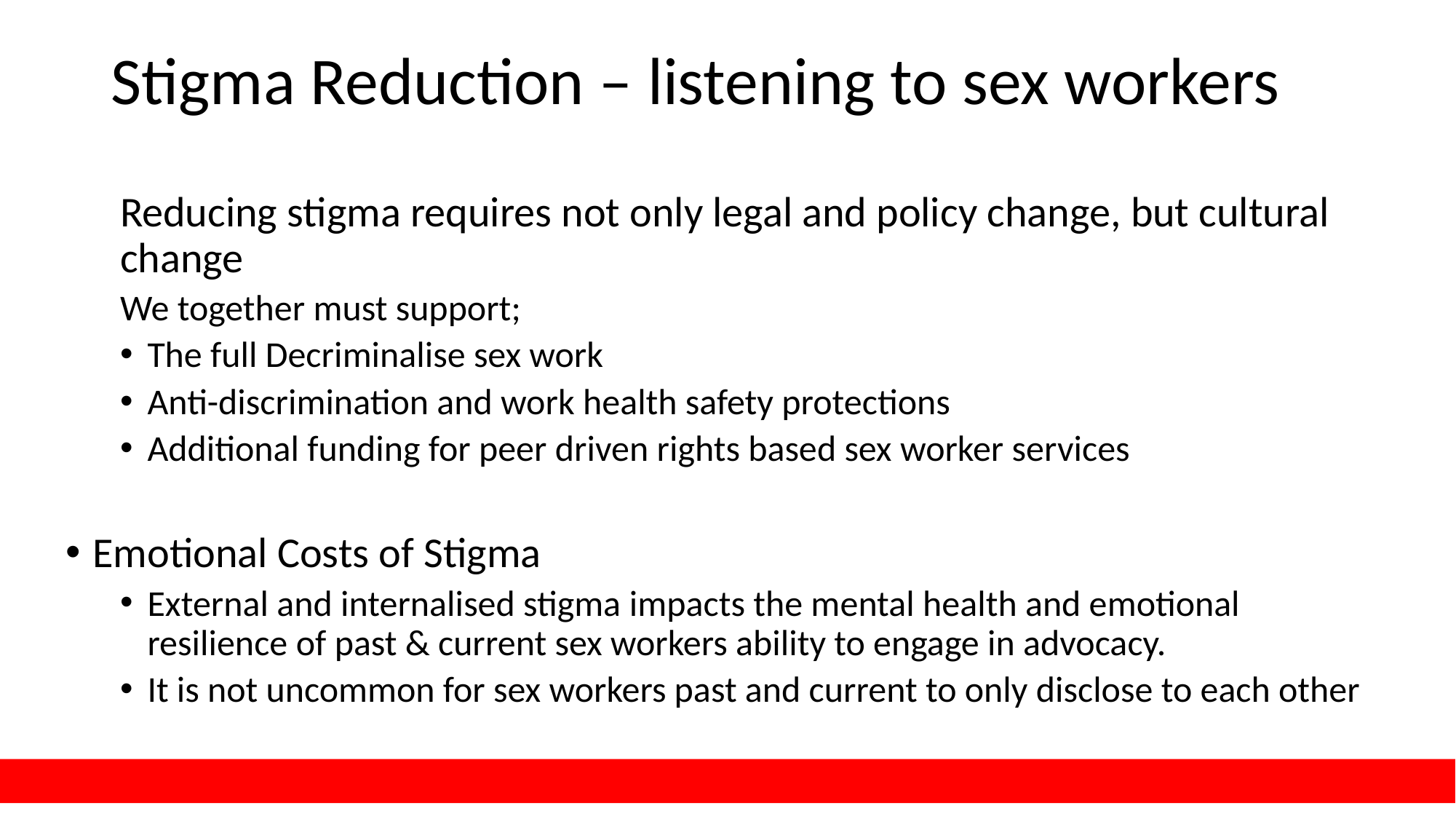

# Stigma Reduction – listening to sex workers
Reducing stigma requires not only legal and policy change, but cultural change
We together must support;
The full Decriminalise sex work
Anti-discrimination and work health safety protections
Additional funding for peer driven rights based sex worker services

Emotional Costs of Stigma
External and internalised stigma impacts the mental health and emotional resilience of past & current sex workers ability to engage in advocacy.
It is not uncommon for sex workers past and current to only disclose to each other